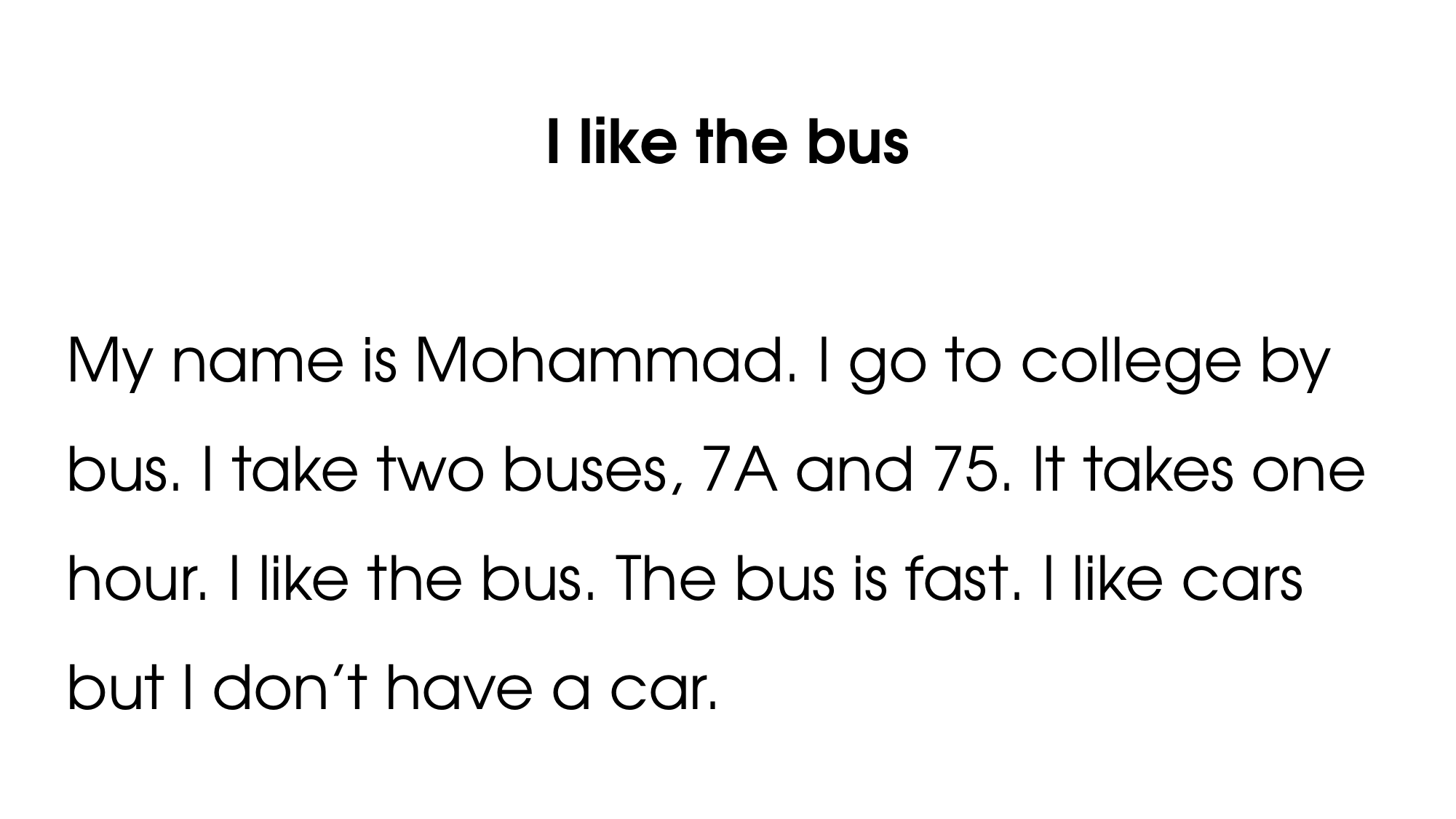

I like the bus

My name is Mohammad. I go to college by bus. I take two buses, 7A and 75. It takes one hour. I like the bus. The bus is fast. I like cars but I don’t have a car.